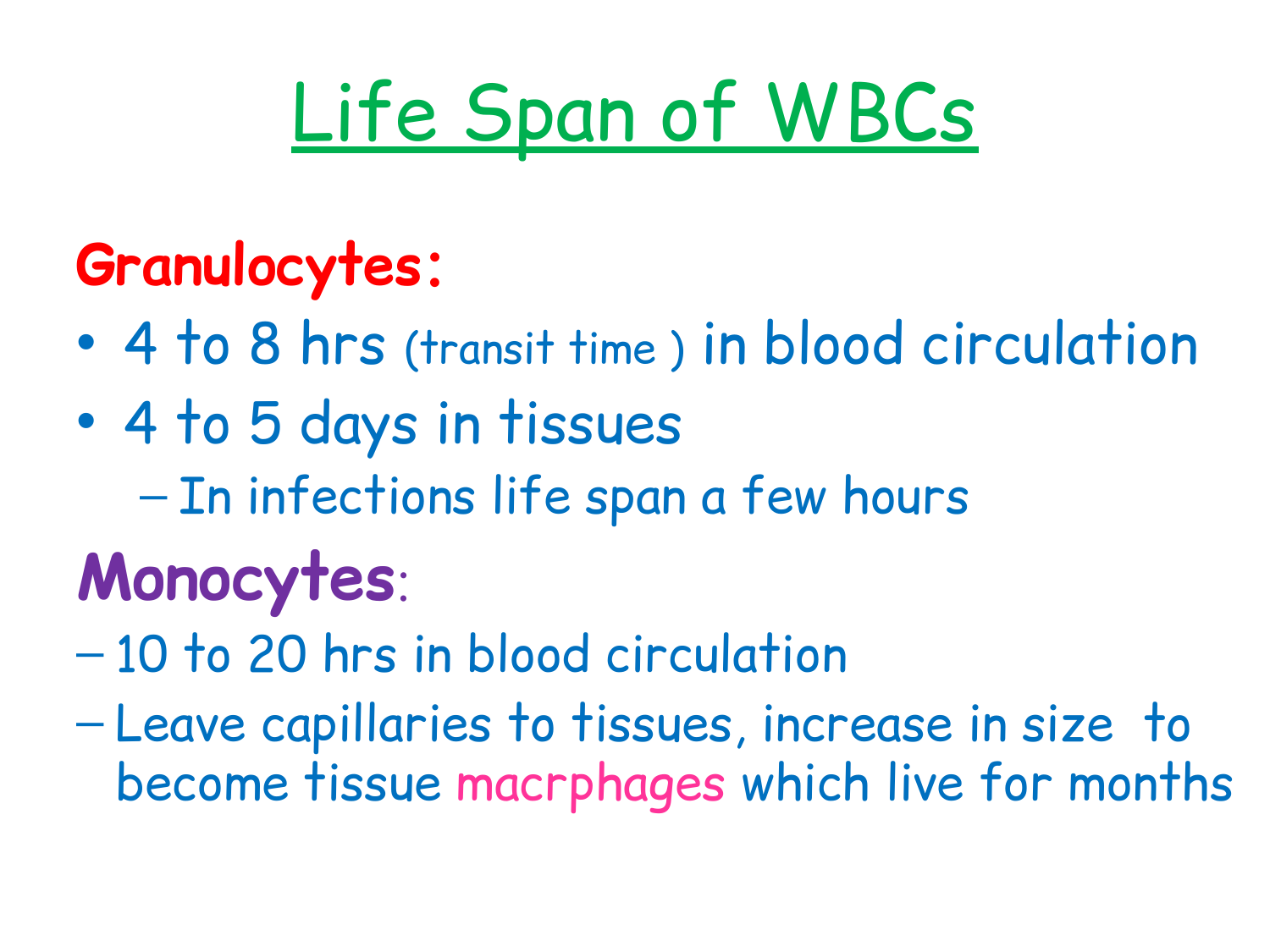

# Life Span of WBCs
Granulocytes:
4 to 8 hrs (transit time ) in blood circulation
4 to 5 days in tissues
In infections life span a few hours
Monocytes:
10 to 20 hrs in blood circulation
Leave capillaries to tissues, increase in size  to become tissue macrphages which live for months